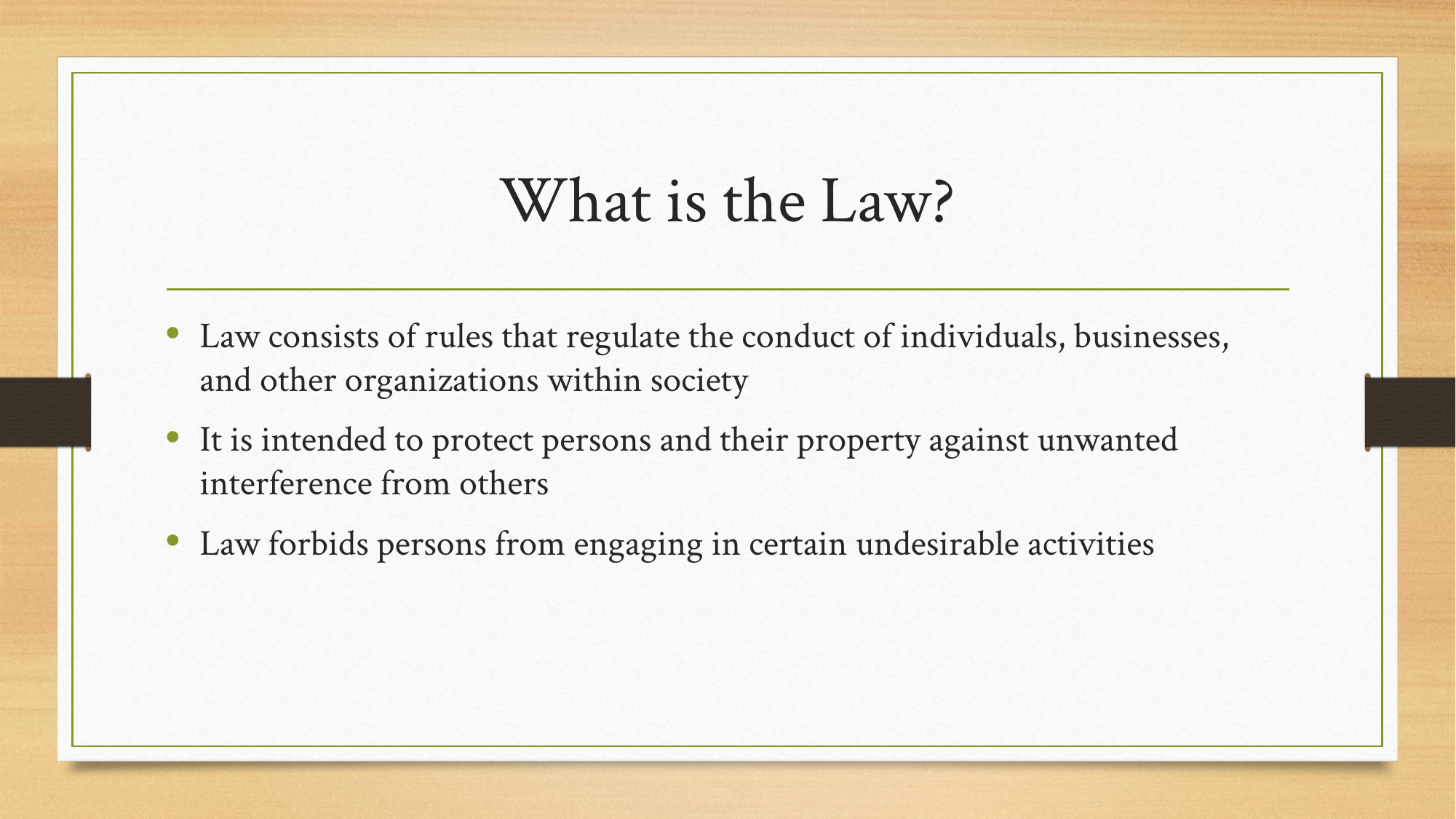

# What is the Law?
Law consists of rules that regulate the conduct of individuals, businesses, and other organizations within society
It is intended to protect persons and their property against unwanted interference from others
Law forbids persons from engaging in certain undesirable activities